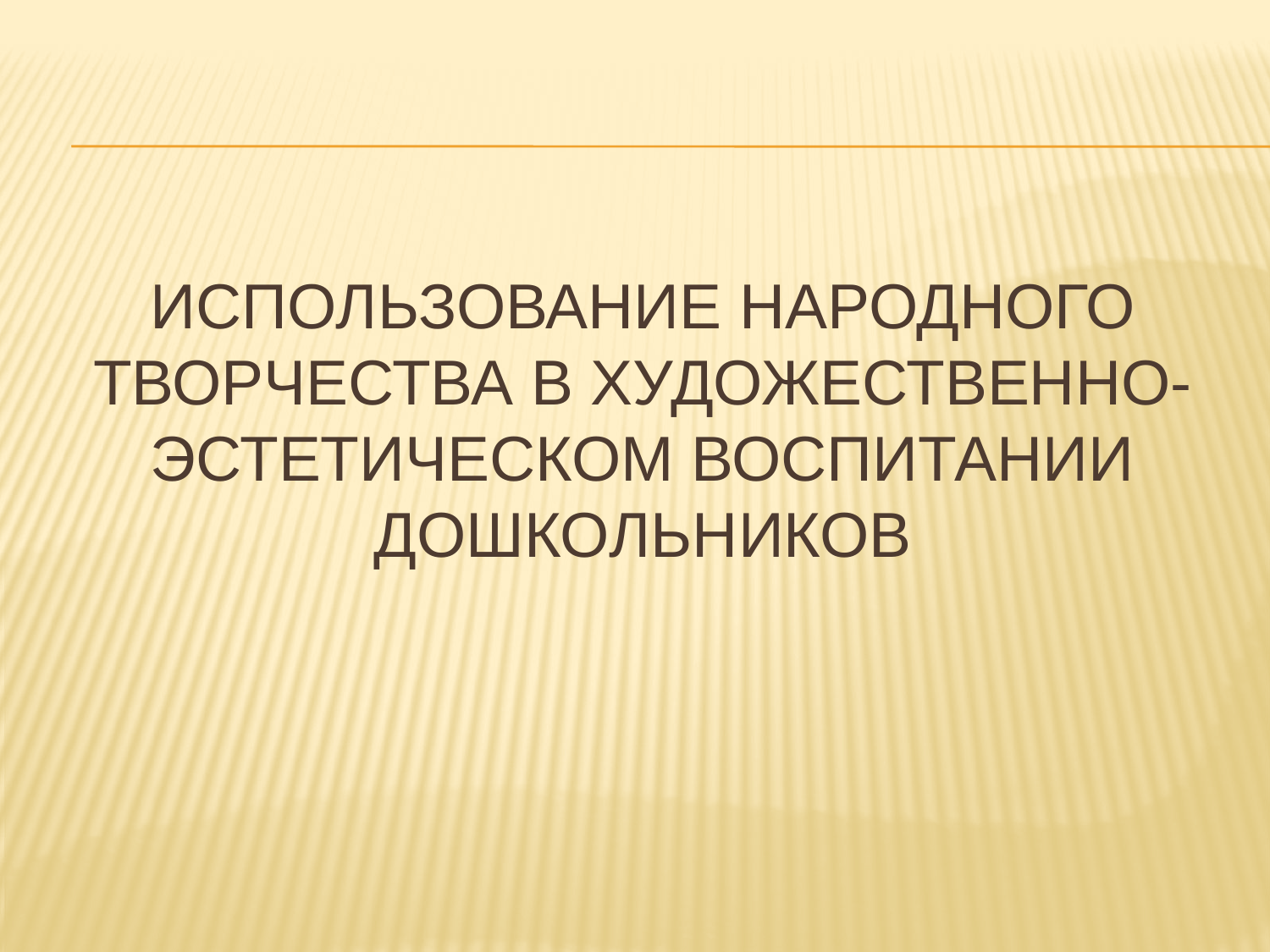

# Использование народного творчества в художественно-эстетическом воспитании дошкольников